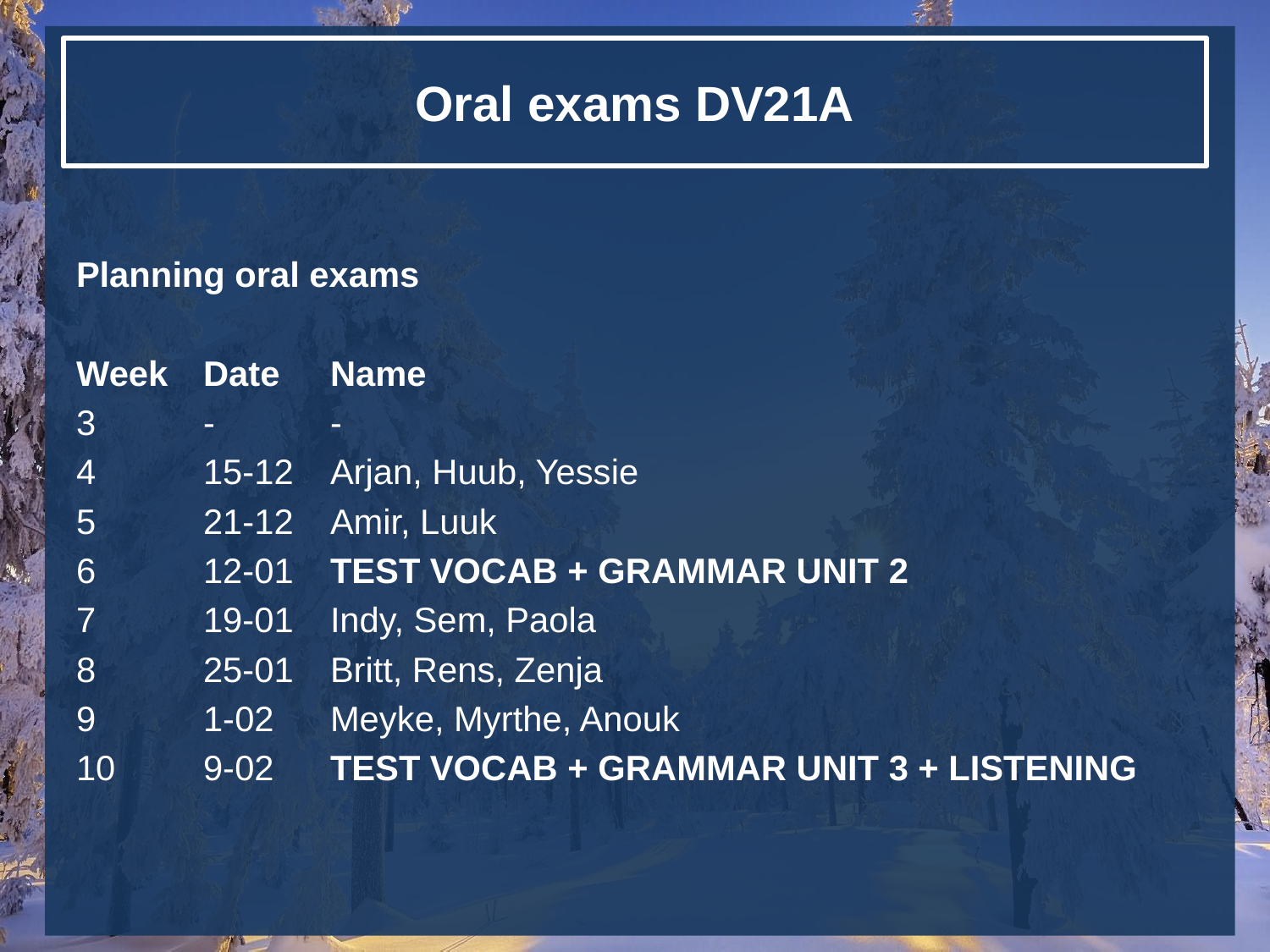

# Oral exams DV21A

Planning oral exams

Week	Date	Name
3	-	-
4	15-12	Arjan, Huub, Yessie
5	21-12	Amir, Luuk
6	12-01	TEST VOCAB + GRAMMAR UNIT 2
7	19-01	Indy, Sem, Paola
8	25-01	Britt, Rens, Zenja
9	1-02	Meyke, Myrthe, Anouk
10	9-02	TEST VOCAB + GRAMMAR UNIT 3 + LISTENING